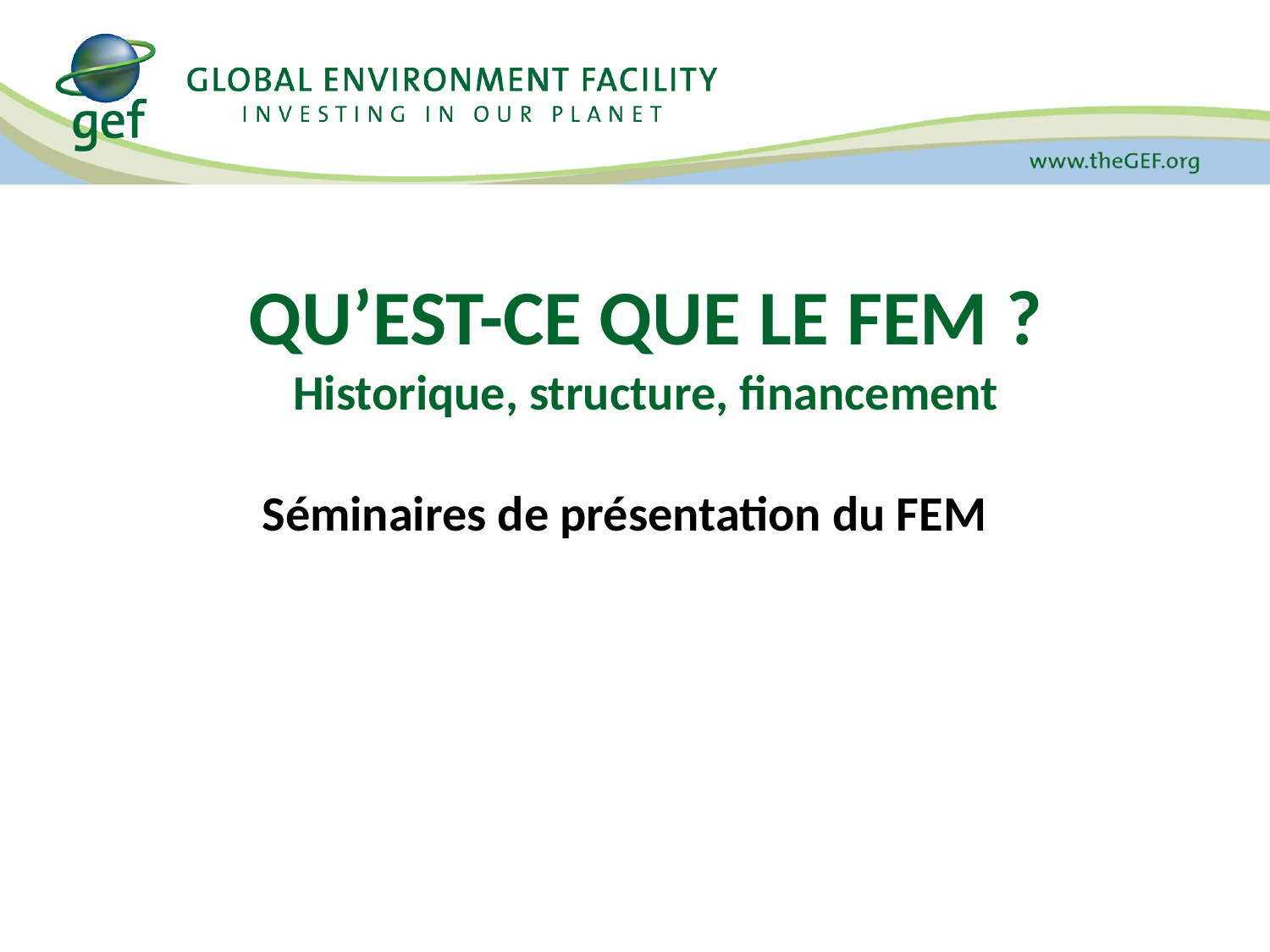

# QU’EST-CE QUE LE FEM ? Historique, structure, financement
Séminaires de présentation du FEM